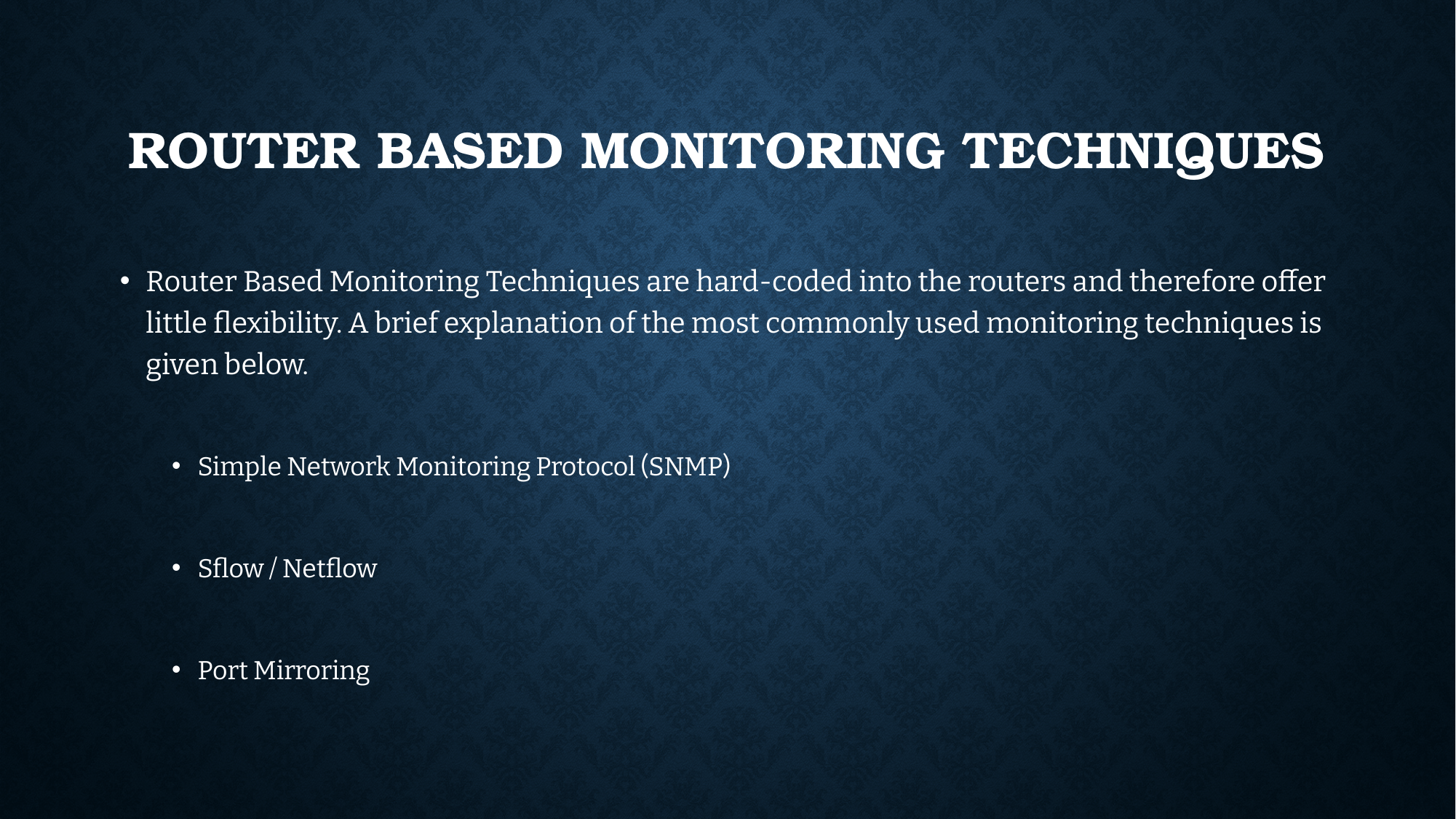

# Router Based Monitoring Techniques
Router Based Monitoring Techniques are hard-coded into the routers and therefore offer little flexibility. A brief explanation of the most commonly used monitoring techniques is given below.

Simple Network Monitoring Protocol (SNMP)

Sflow / Netflow

Port Mirroring